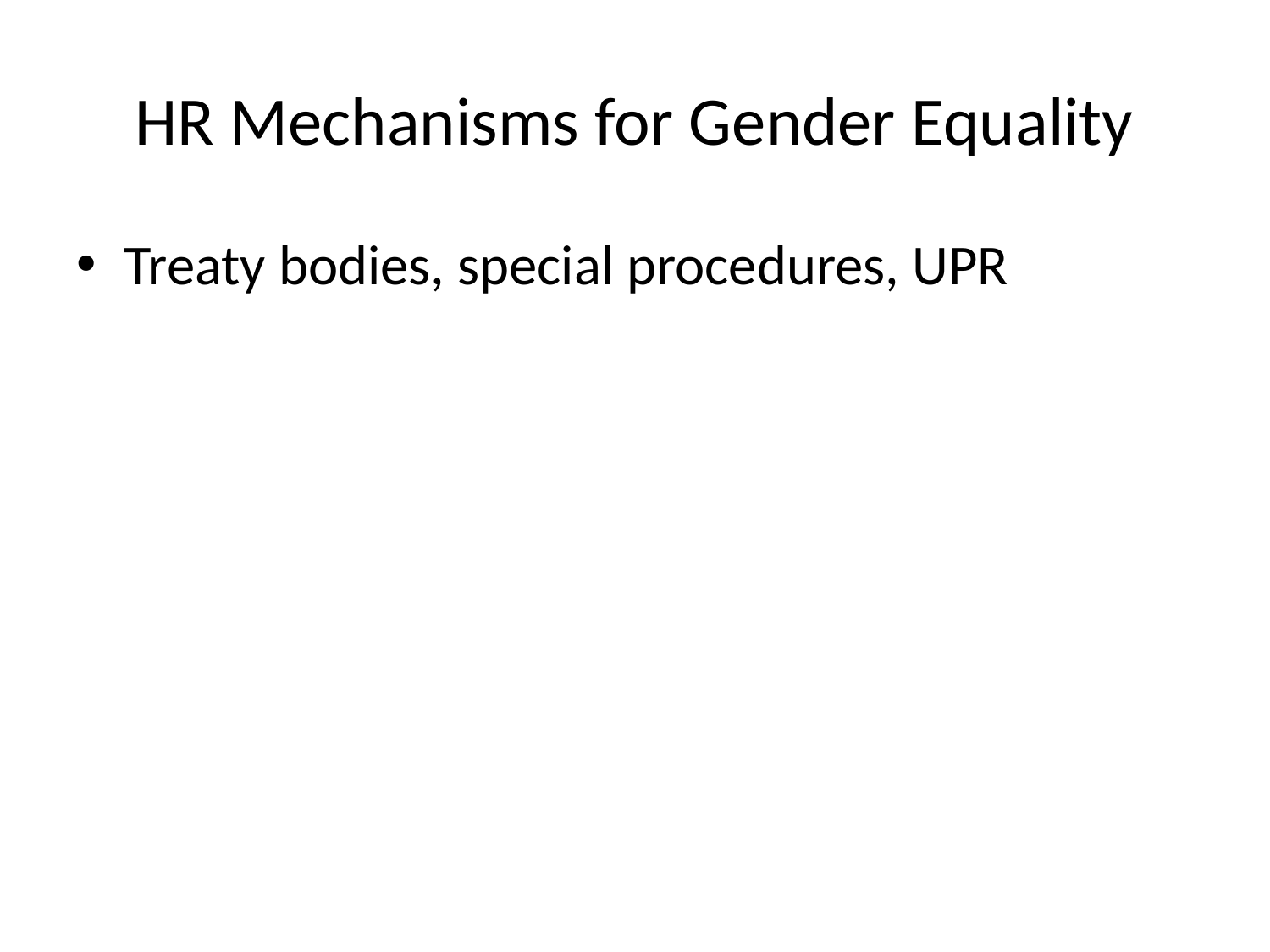

# HR Mechanisms for Gender Equality
Treaty bodies, special procedures, UPR